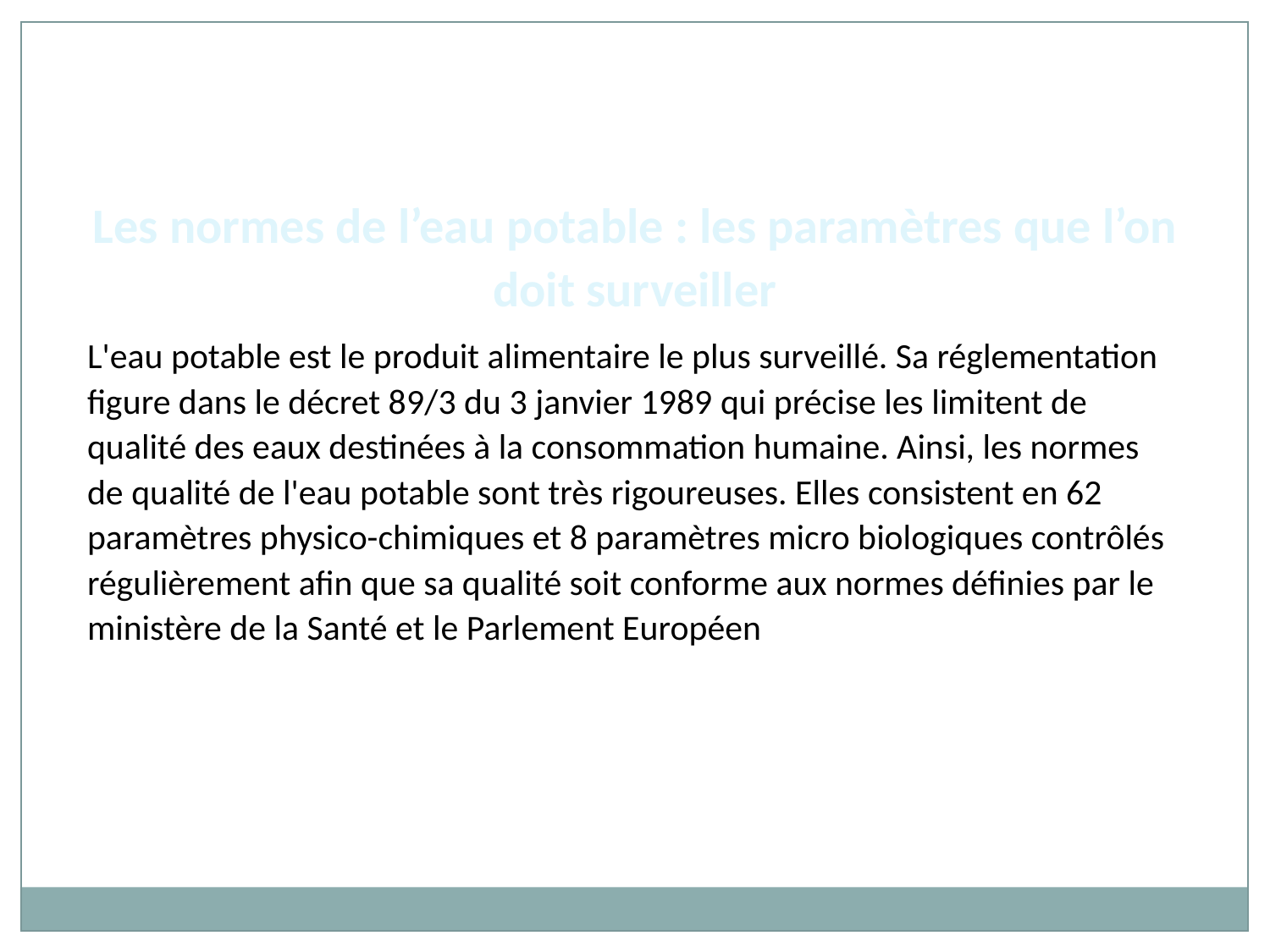

Les normes de l’eau potable : les paramètres que l’on doit surveiller
L'eau potable est le produit alimentaire le plus surveillé. Sa réglementation figure dans le décret 89/3 du 3 janvier 1989 qui précise les limitent de qualité des eaux destinées à la consommation humaine. Ainsi, les normes de qualité de l'eau potable sont très rigoureuses. Elles consistent en 62 paramètres physico-chimiques et 8 paramètres micro biologiques contrôlés régulièrement afin que sa qualité soit conforme aux normes définies par le ministère de la Santé et le Parlement Européen